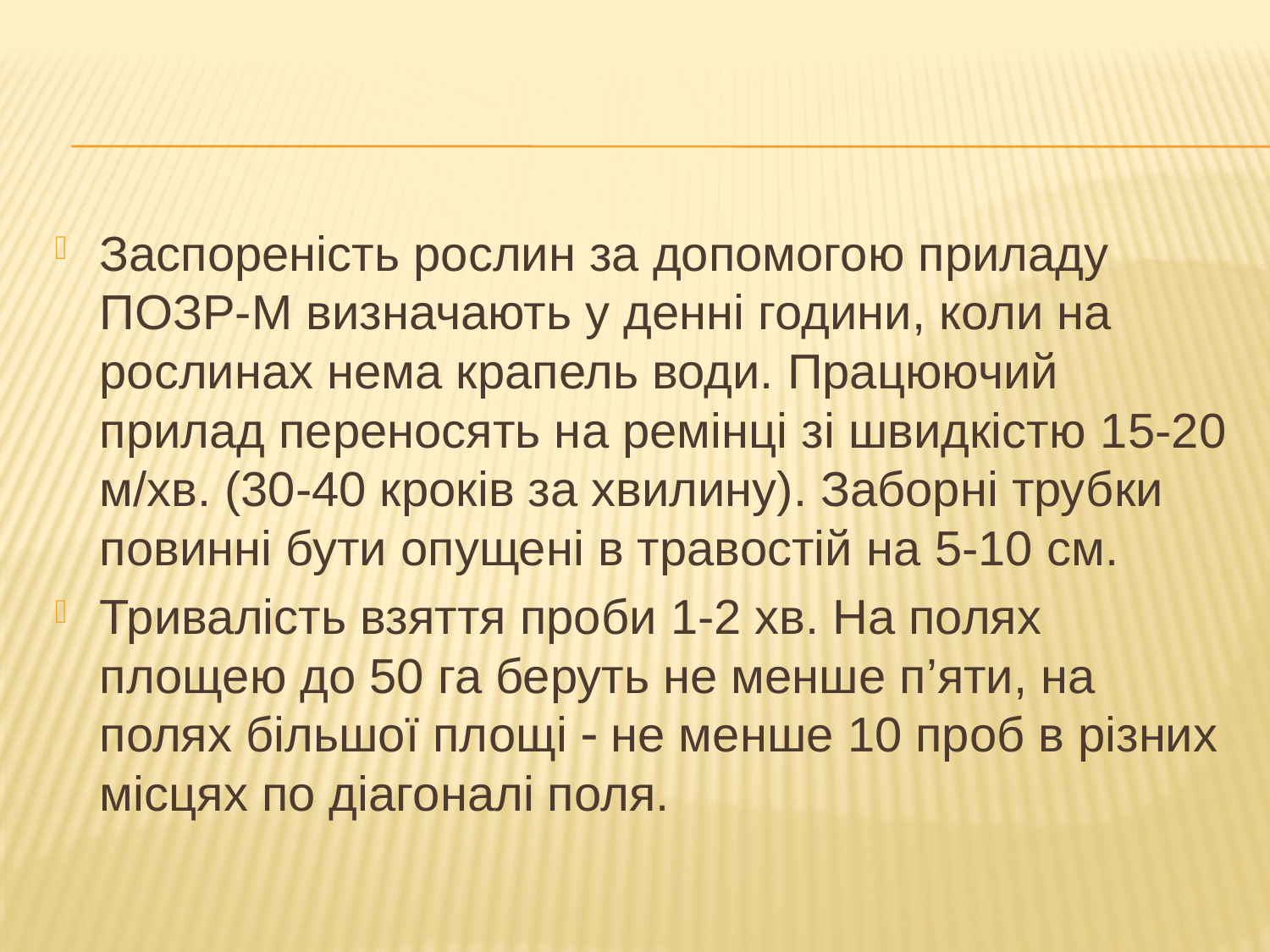

#
Заспореність рослин за допомогою приладу ПОЗР-М визначають у денні години, коли на рослинах нема крапель води. Працюючий прилад переносять на ремінці зі швидкістю 15-20 м/хв. (30-40 кроків за хвилину). Заборні трубки повинні бути опущені в травостій на 5-10 см.
Тривалість взяття проби 1-2 хв. На полях площею до 50 га беруть не менше п’яти, на полях більшої площі − не менше 10 проб в різних місцях по діагоналі поля.